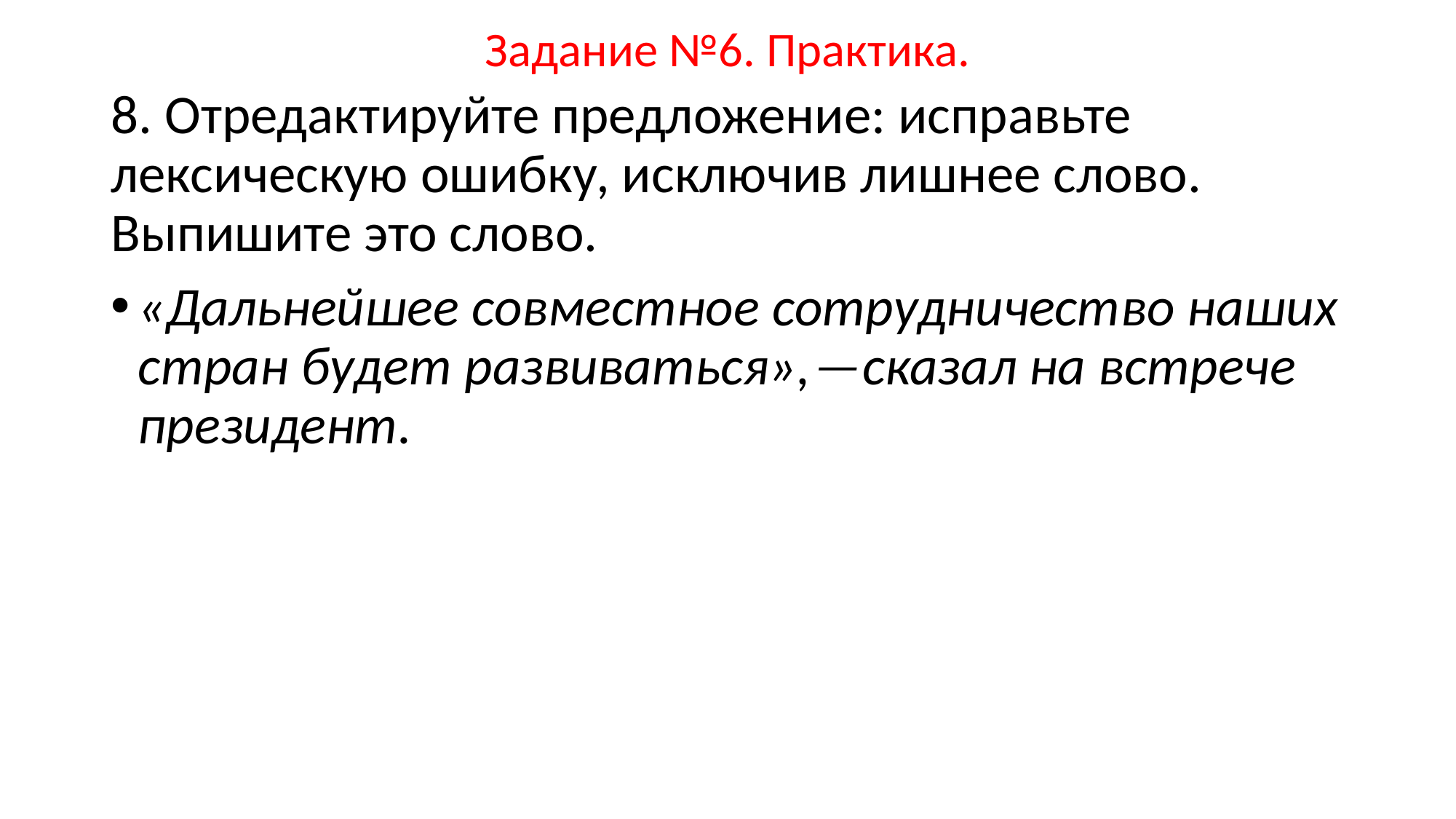

# Задание №6. Практика.
8. Отредактируйте предложение: исправьте лексическую ошибку, исключив лишнее слово. Выпишите это слово.
«Дальнейшее совместное сотрудничество наших стран будет развиваться», ─ сказал на встрече президент.